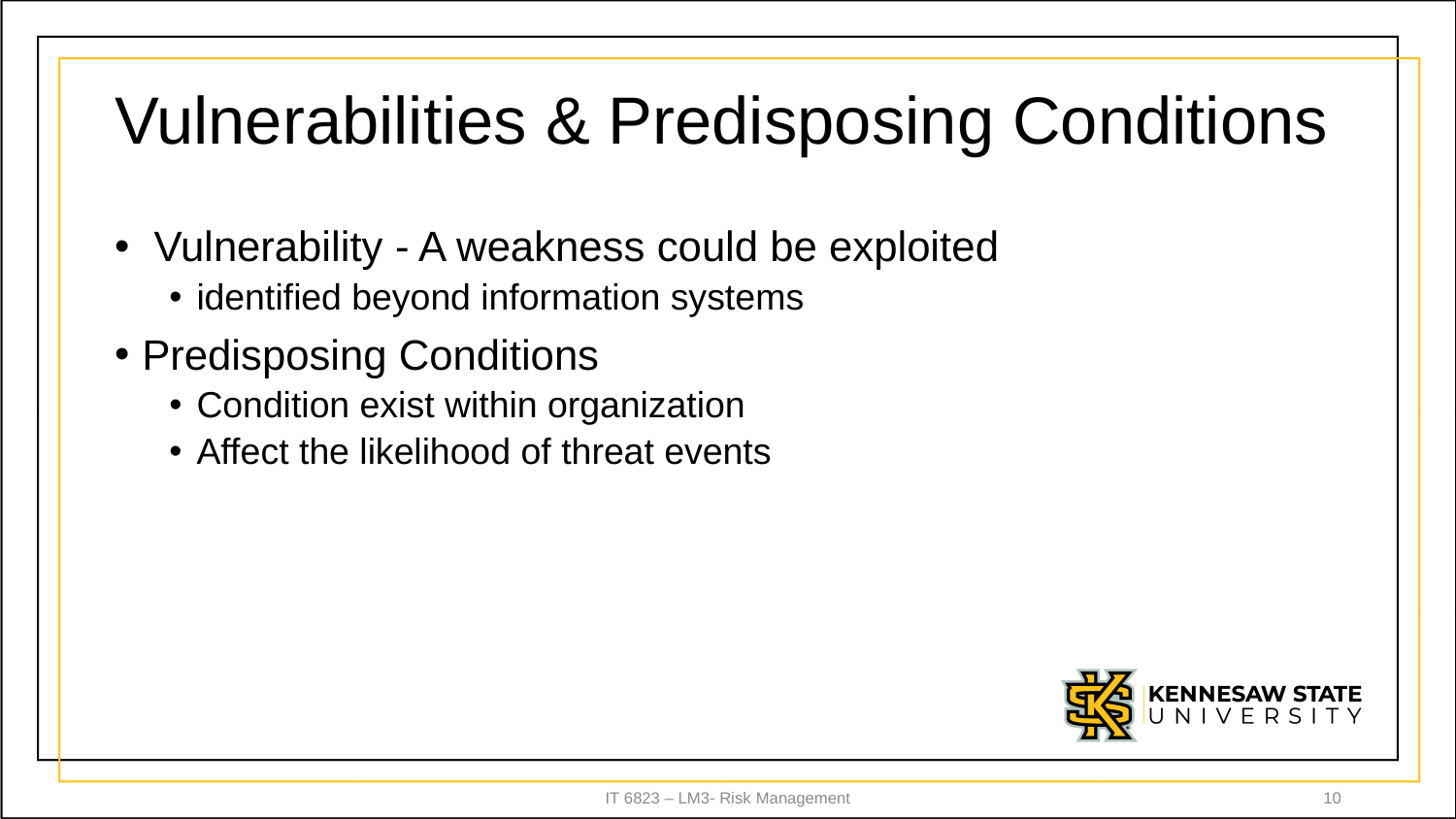

# Vulnerabilities & Predisposing Conditions
 Vulnerability - A weakness could be exploited
identified beyond information systems
Predisposing Conditions
Condition exist within organization
Affect the likelihood of threat events
IT 6823 – LM3- Risk Management
10